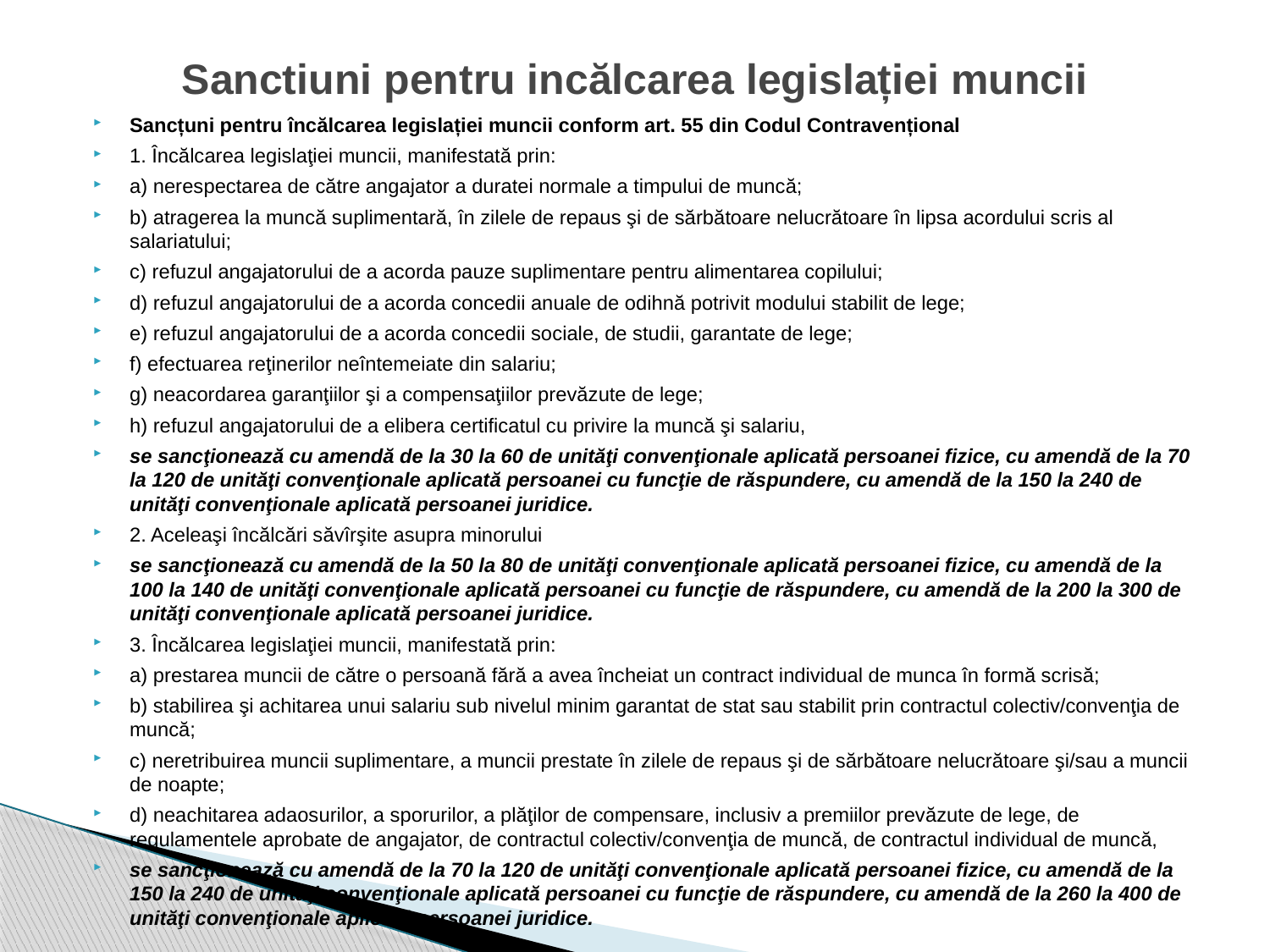

# Sanctiuni pentru incălcarea legislației muncii
Sancțuni pentru încălcarea legislației muncii conform art. 55 din Codul Contravențional
1. Încălcarea legislaţiei muncii, manifestată prin:
a) nerespectarea de către angajator a duratei normale a timpului de muncă;
b) atragerea la muncă suplimentară, în zilele de repaus şi de sărbătoare nelucrătoare în lipsa acordului scris al salariatului;
c) refuzul angajatorului de a acorda pauze suplimentare pentru alimentarea copilului;
d) refuzul angajatorului de a acorda concedii anuale de odihnă potrivit modului stabilit de lege;
e) refuzul angajatorului de a acorda concedii sociale, de studii, garantate de lege;
f) efectuarea reţinerilor neîntemeiate din salariu;
g) neacordarea garanţiilor şi a compensaţiilor prevăzute de lege;
h) refuzul angajatorului de a elibera certificatul cu privire la muncă şi salariu,
se sancţionează cu amendă de la 30 la 60 de unităţi convenţionale aplicată persoanei fizice, cu amendă de la 70 la 120 de unităţi convenţionale aplicată persoanei cu funcţie de răspundere, cu amendă de la 150 la 240 de unităţi convenţionale aplicată persoanei juridice.
2. Aceleaşi încălcări săvîrşite asupra minorului
se sancţionează cu amendă de la 50 la 80 de unităţi convenţionale aplicată persoanei fizice, cu amendă de la 100 la 140 de unităţi convenţionale aplicată persoanei cu funcţie de răspundere, cu amendă de la 200 la 300 de unităţi convenţionale aplicată persoanei juridice.
3. Încălcarea legislaţiei muncii, manifestată prin:
a) prestarea muncii de către o persoană fără a avea încheiat un contract individual de munca în formă scrisă;
b) stabilirea şi achitarea unui salariu sub nivelul minim garantat de stat sau stabilit prin contractul colectiv/convenţia de muncă;
c) neretribuirea muncii suplimentare, a muncii prestate în zilele de repaus şi de sărbătoare nelucrătoare şi/sau a muncii de noapte;
d) neachitarea adaosurilor, a sporurilor, a plăţilor de compensare, inclusiv a premiilor prevăzute de lege, de regulamentele aprobate de angajator, de contractul colectiv/convenţia de muncă, de contractul individual de muncă,
se sancţionează cu amendă de la 70 la 120 de unităţi convenţionale aplicată persoanei fizice, cu amendă de la 150 la 240 de unităţi convenţionale aplicată persoanei cu funcţie de răspundere, cu amendă de la 260 la 400 de unităţi convenţionale aplicată persoanei juridice.